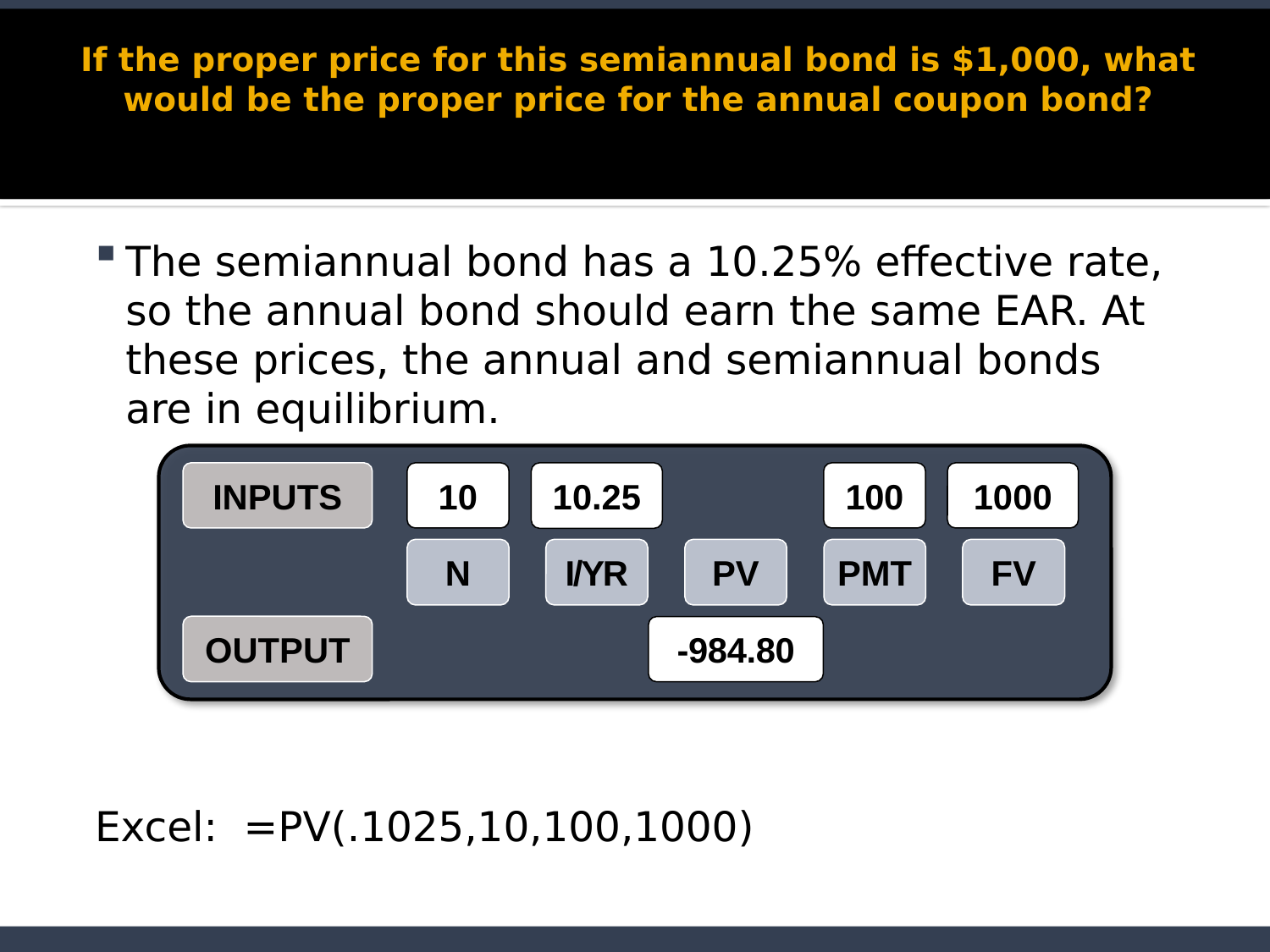

# If the proper price for this semiannual bond is $1,000, what would be the proper price for the annual coupon bond?
The semiannual bond has a 10.25% effective rate, so the annual bond should earn the same EAR. At these prices, the annual and semiannual bonds are in equilibrium.

Excel:  =PV(.1025,10,100,1000)

INPUTS
10
10.25
100
1000
N
I/YR
PV
PMT
FV
OUTPUT
-984.80